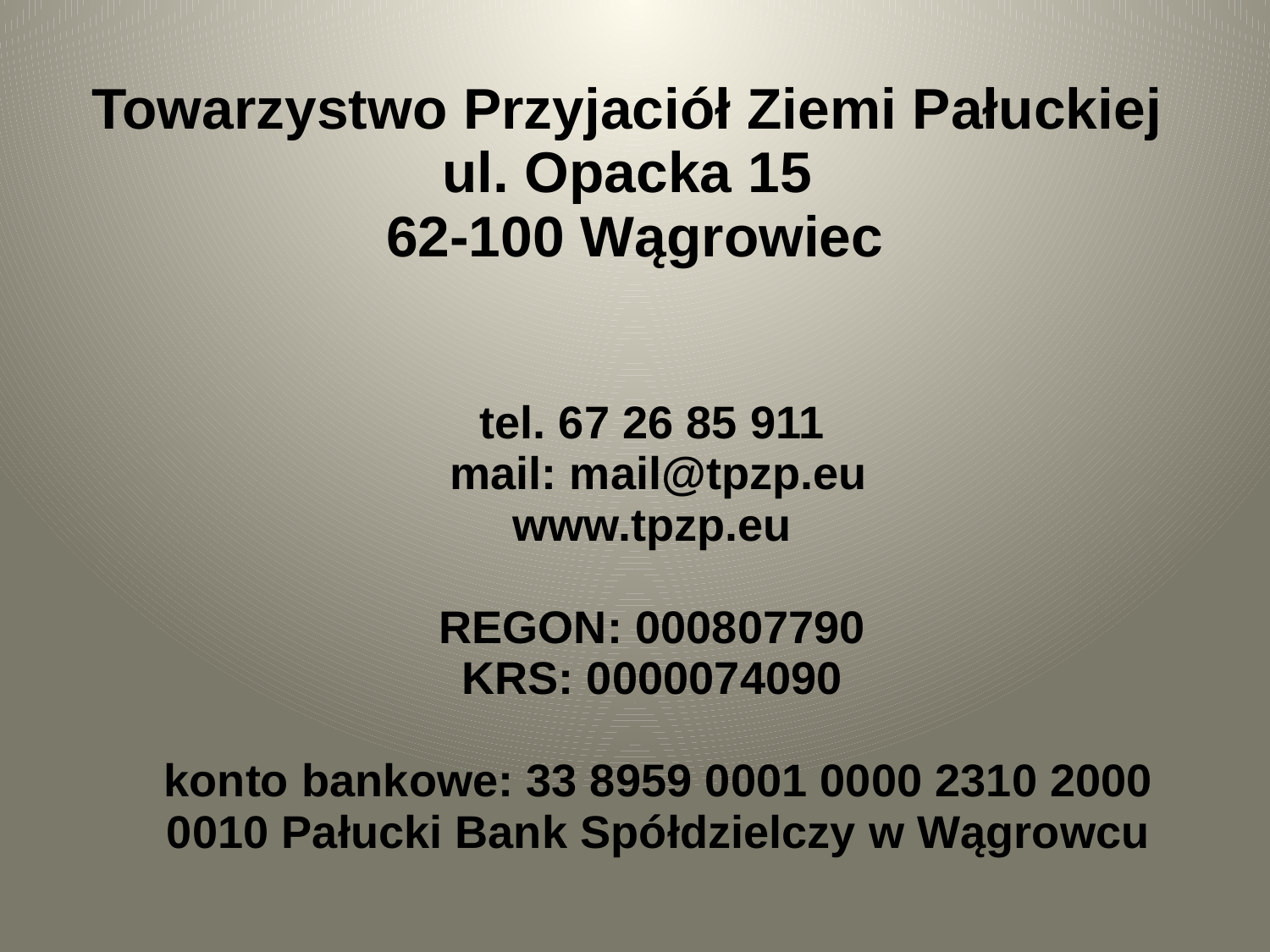

# Towarzystwo Przyjaciół Ziemi Pałuckiej ul. Opacka 15 62-100 Wągrowiec
tel. 67 26 85 911
mail: mail@tpzp.eu
www.tpzp.eu
REGON: 000807790
KRS: 0000074090
konto bankowe: 33 8959 0001 0000 2310 2000 0010 Pałucki Bank Spółdzielczy w Wągrowcu